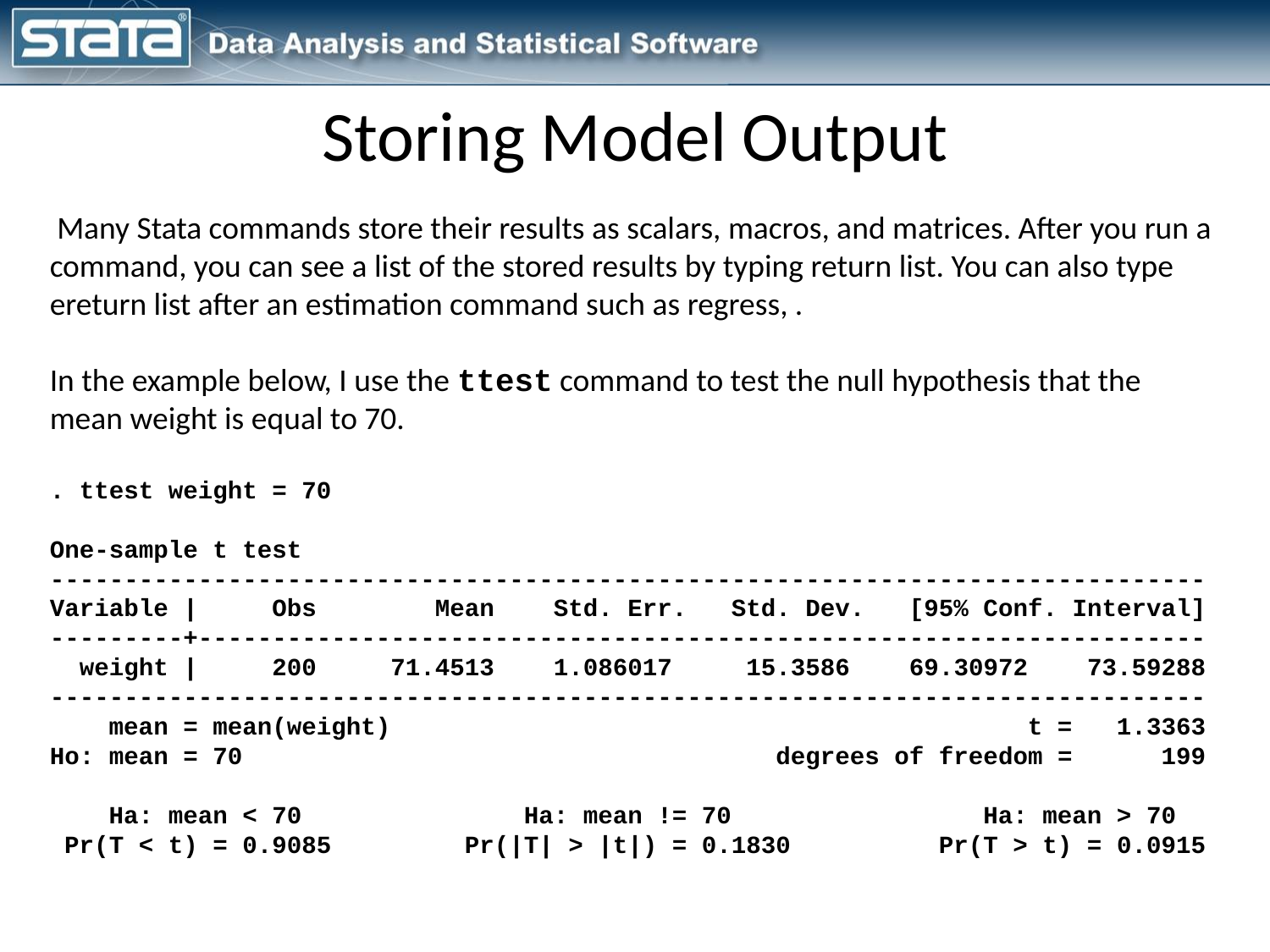

Storing Model Output
 Many Stata commands store their results as scalars, macros, and matrices. After you run a command, you can see a list of the stored results by typing return list. You can also type ereturn list after an estimation command such as regress, .

In the example below, I use the ttest command to test the null hypothesis that the mean weight is equal to 70.

. ttest weight = 70

One-sample t test
------------------------------------------------------------------------------
Variable |     Obs        Mean    Std. Err.   Std. Dev.   [95% Conf. Interval]
---------+--------------------------------------------------------------------
  weight |     200     71.4513    1.086017     15.3586    69.30972    73.59288
------------------------------------------------------------------------------
    mean = mean(weight)                                           t =   1.3363
Ho: mean = 70                                    degrees of freedom =      199

    Ha: mean < 70               Ha: mean != 70                 Ha: mean > 70
 Pr(T < t) = 0.9085         Pr(|T| > |t|) = 0.1830          Pr(T > t) = 0.0915